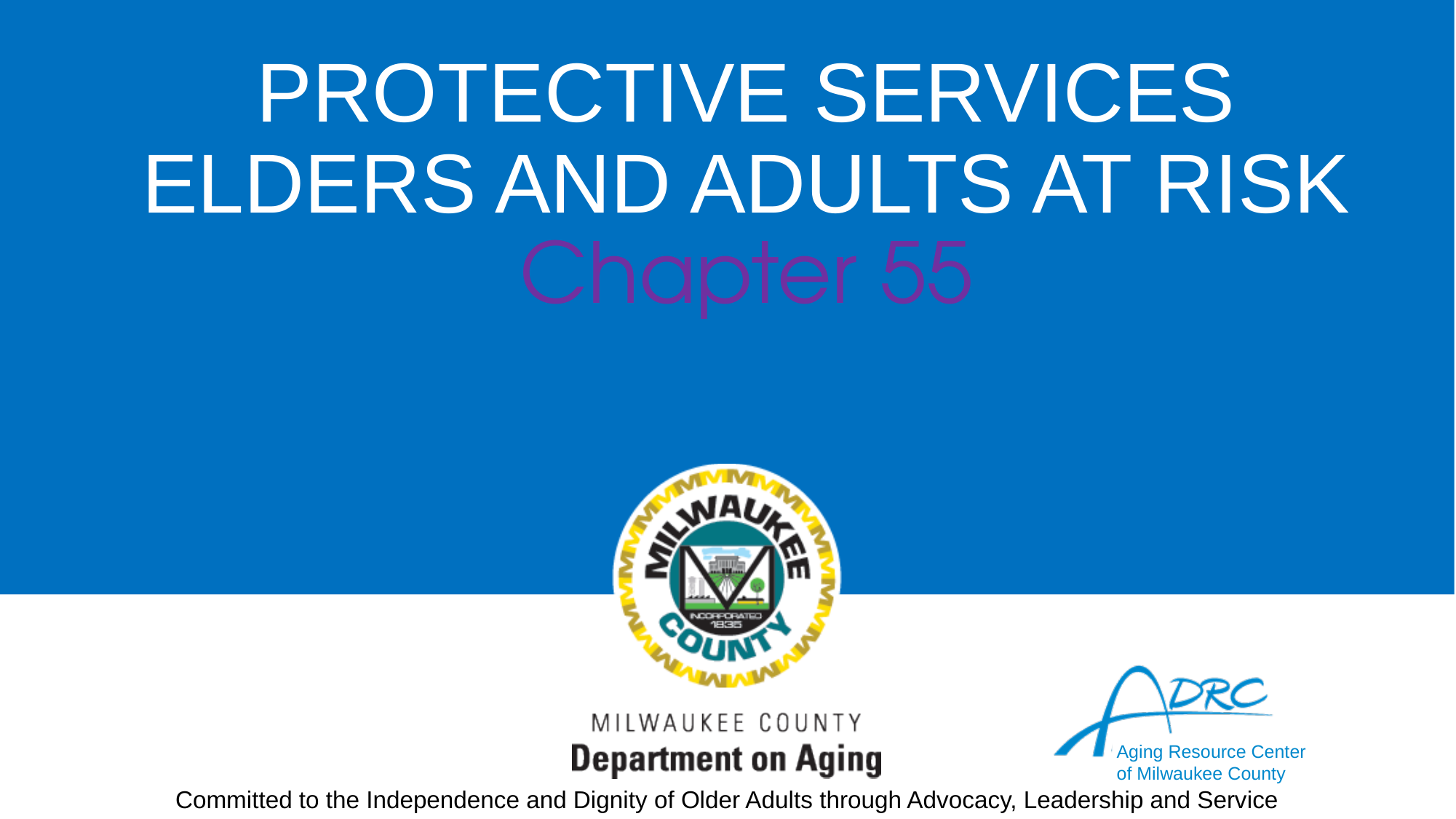

# PROTECTIVE SERVICES ELDERS AND ADULTS AT RISK Chapter 55